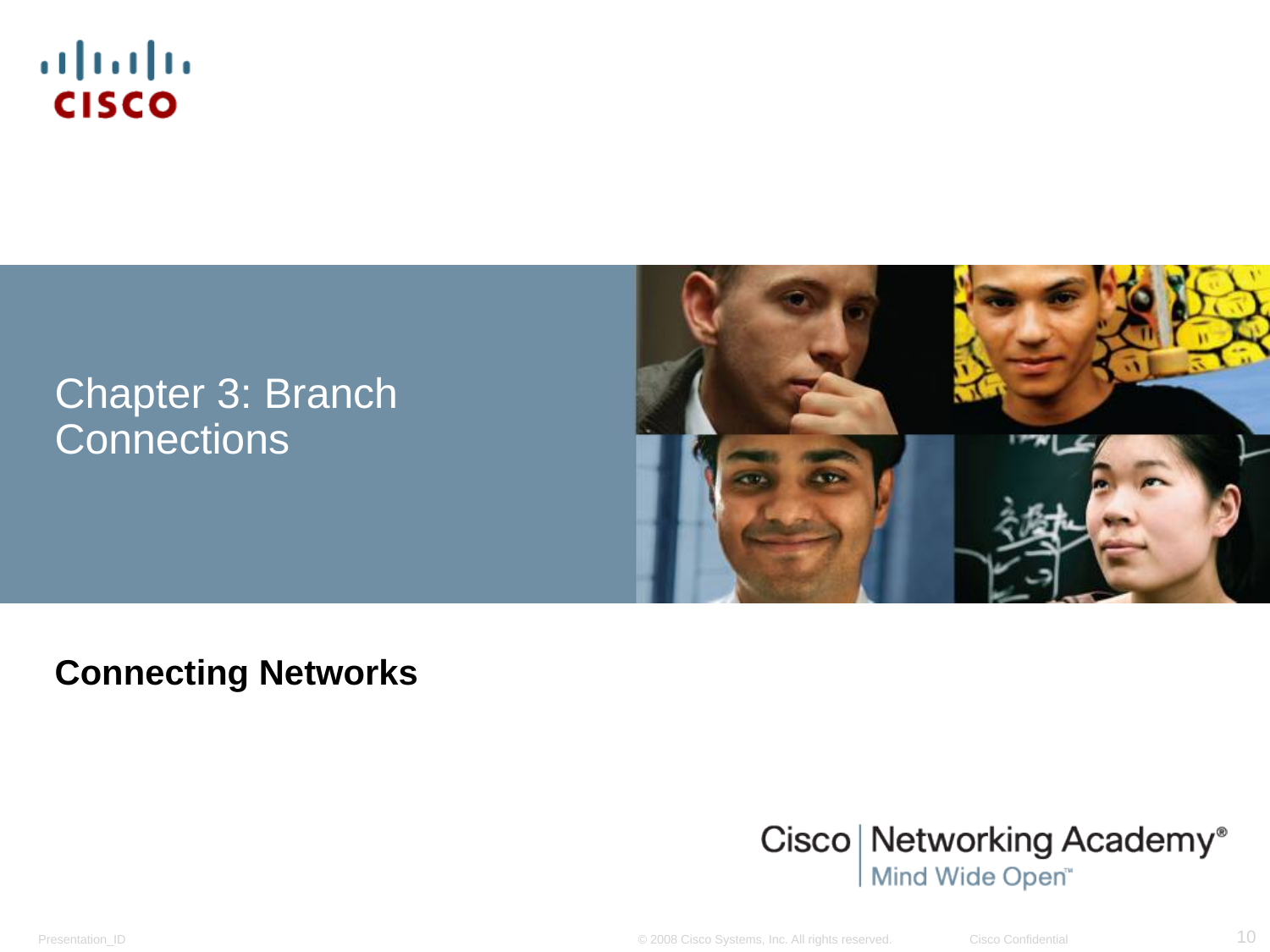

# Chapter 3: Branch Connections
Connecting Networks